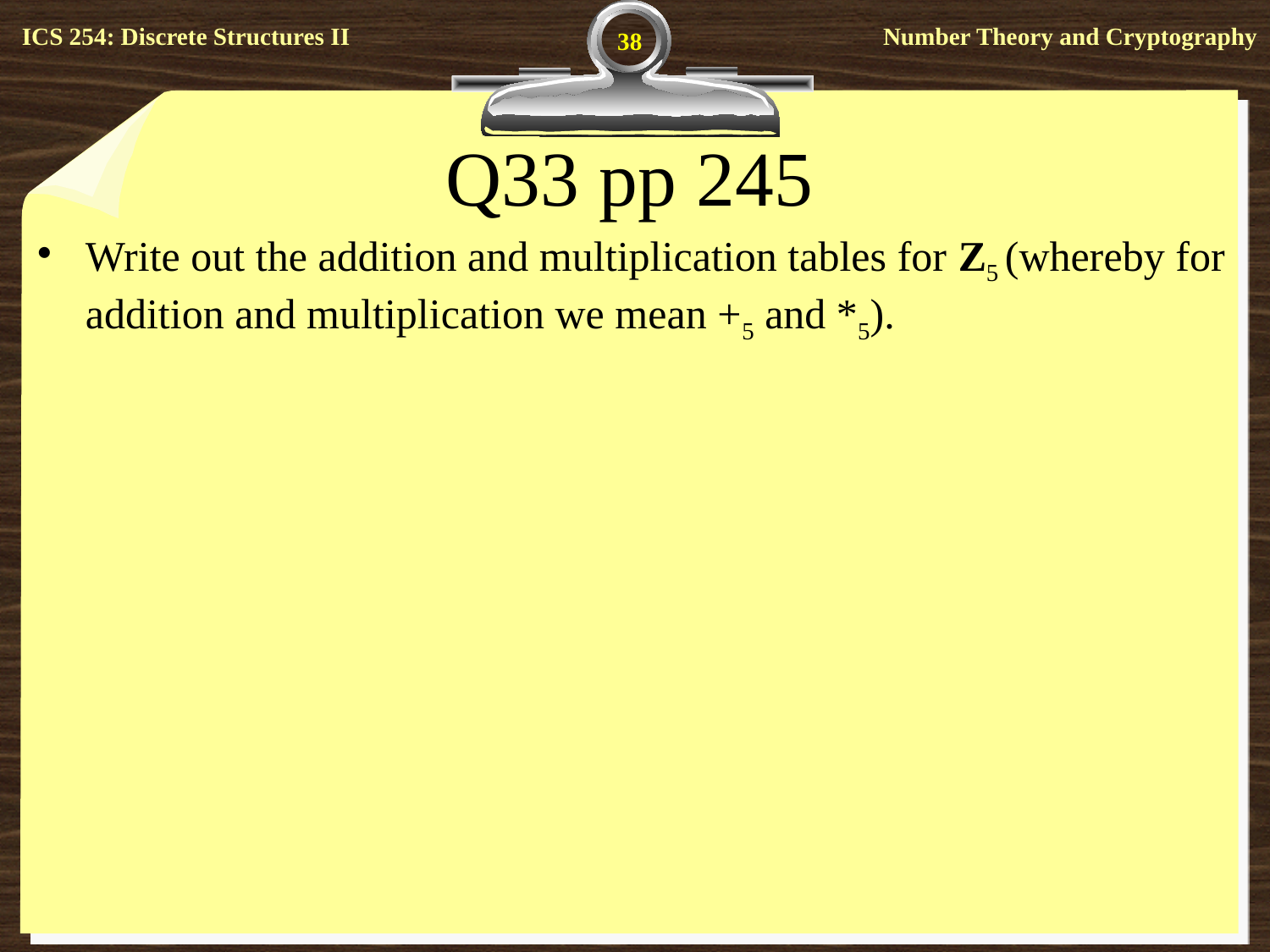

38
# Q33 pp 245
Write out the addition and multiplication tables for Z5 (whereby for addition and multiplication we mean +5 and *5).